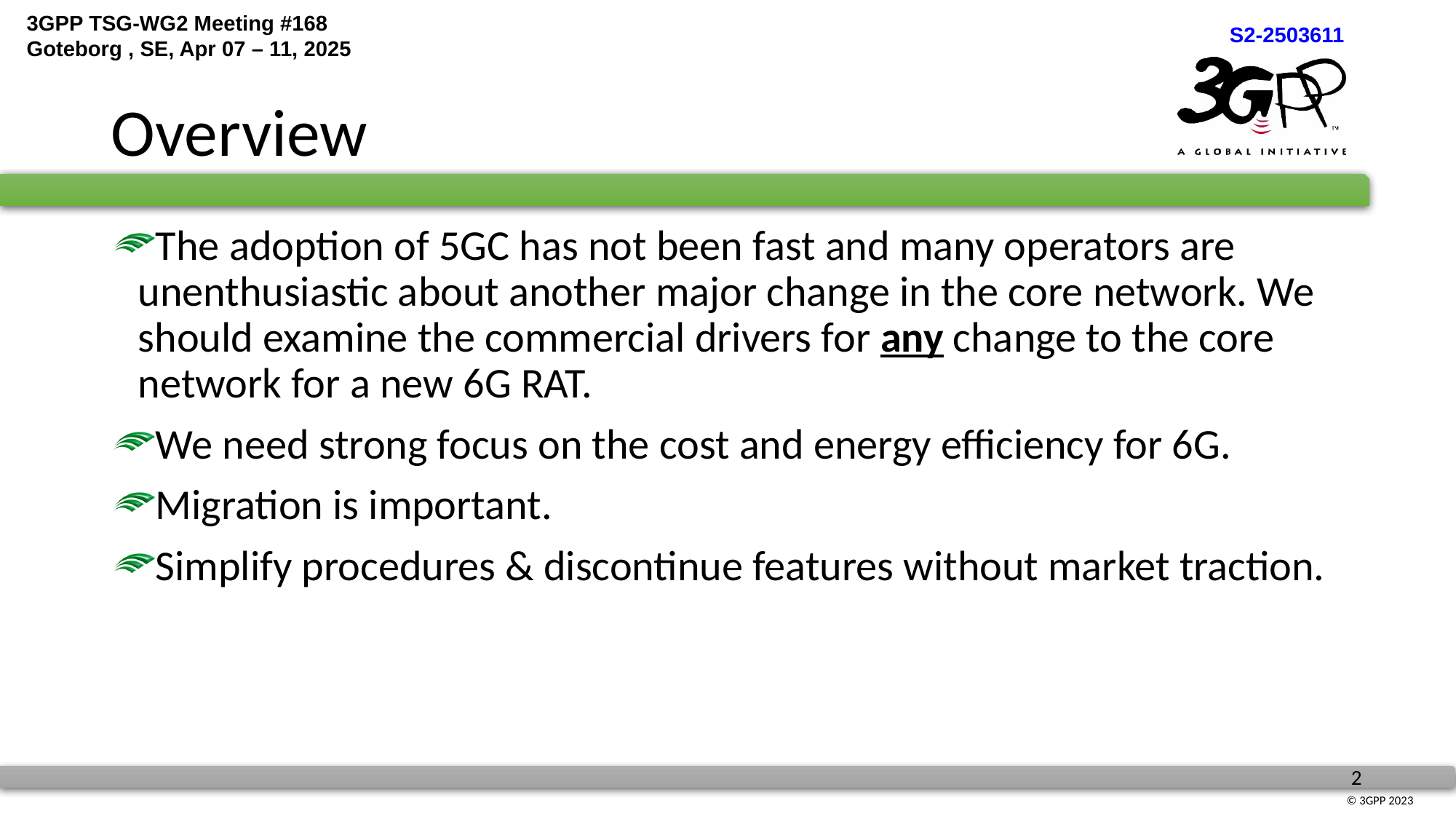

# Overview
The adoption of 5GC has not been fast and many operators are unenthusiastic about another major change in the core network. We should examine the commercial drivers for any change to the core network for a new 6G RAT.
We need strong focus on the cost and energy efficiency for 6G.
Migration is important.
Simplify procedures & discontinue features without market traction.